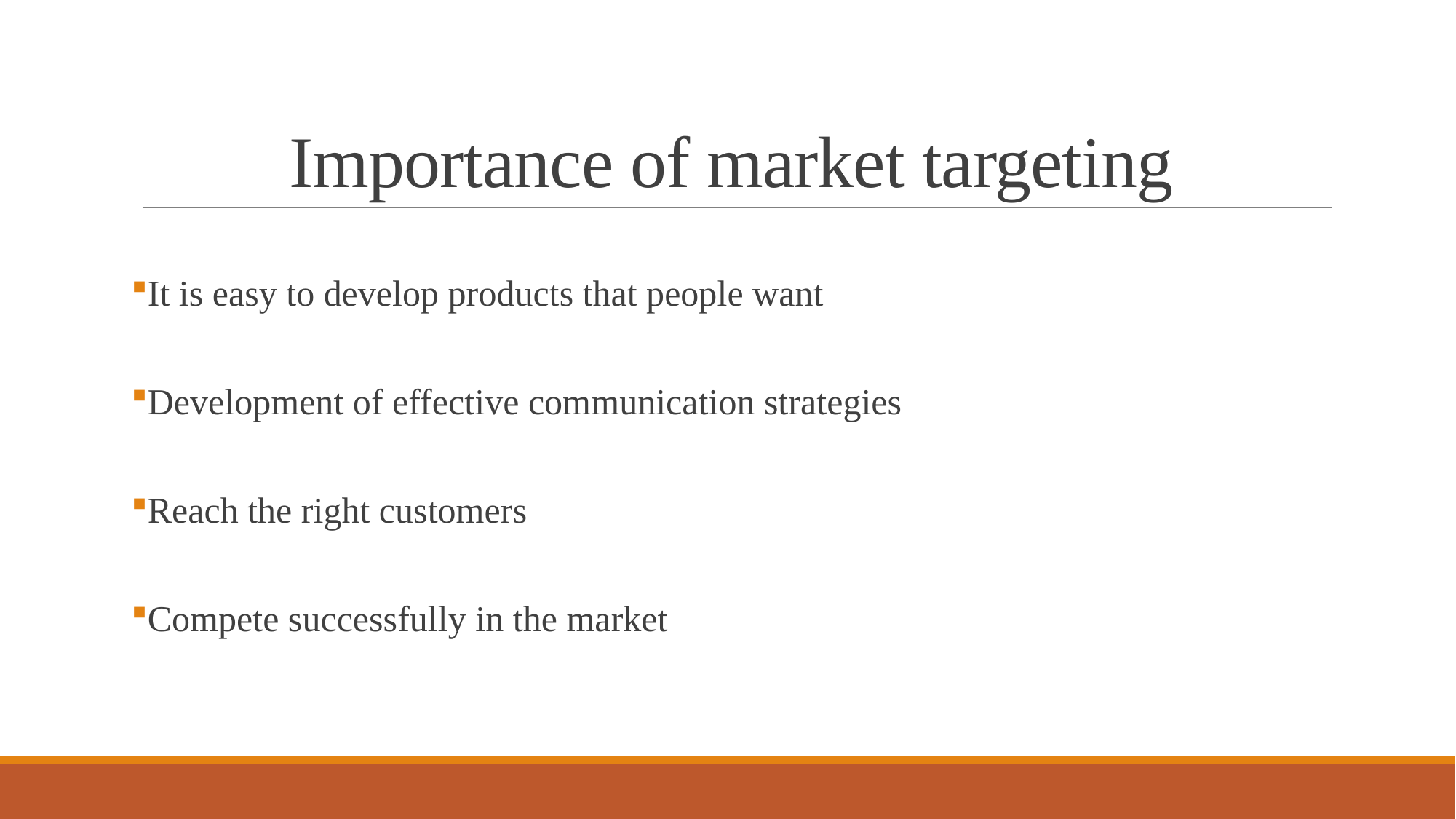

# Importance of market targeting
It is easy to develop products that people want
Development of effective communication strategies
Reach the right customers
Compete successfully in the market